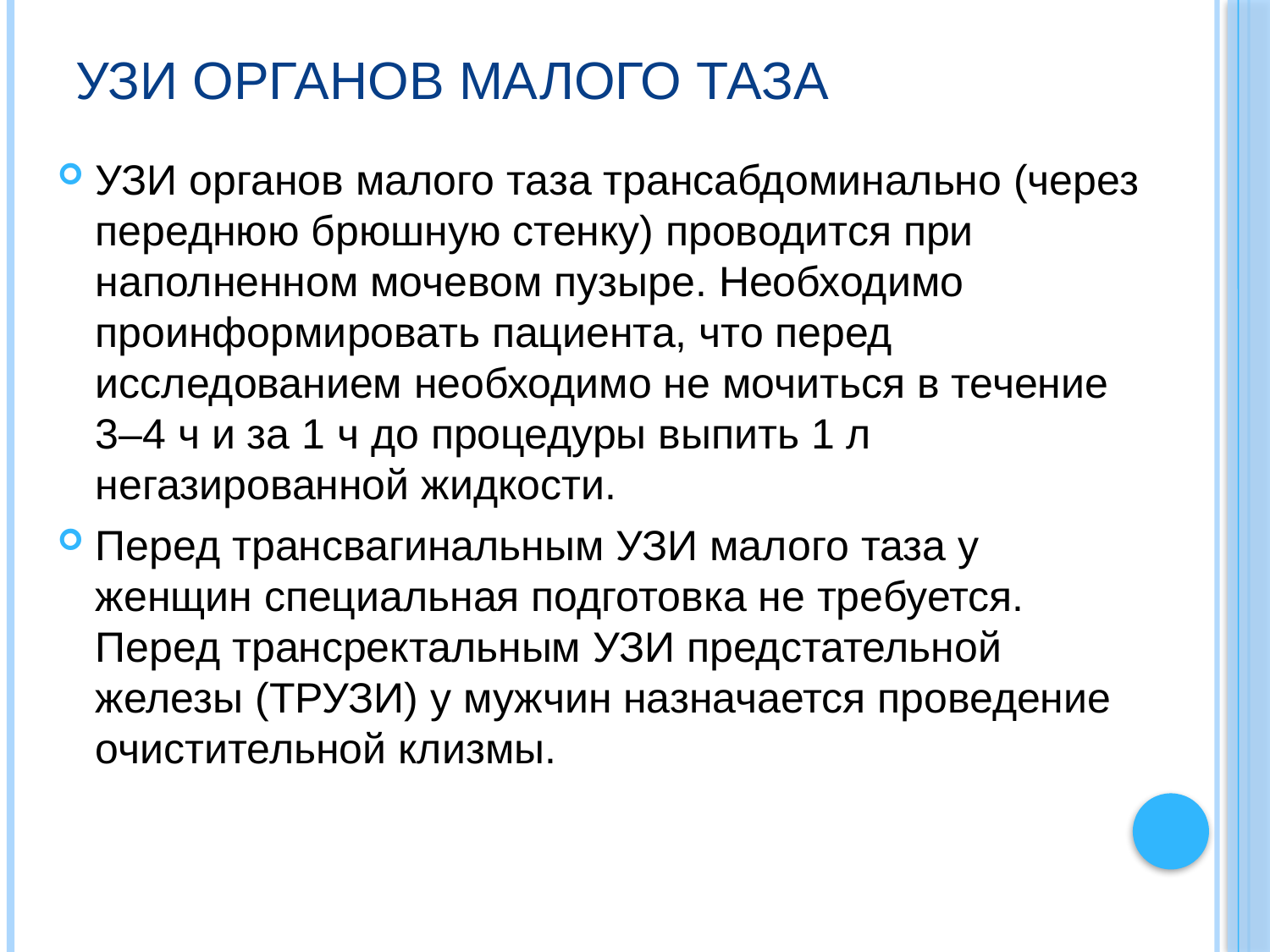

# УЗИ органов малого таза
УЗИ органов малого таза трансабдоминально (через переднюю брюшную стенку) проводится при наполненном мочевом пузыре. Необходимо проинформировать пациента, что перед исследованием необходимо не мочиться в течение 3–4 ч и за 1 ч до процедуры выпить 1 л негазированной жидкости.
Перед трансвагинальным УЗИ малого таза у женщин специальная подготовка не требуется. Перед трансректальным УЗИ предстательной железы (ТРУЗИ) у мужчин назначается проведение очистительной клизмы.